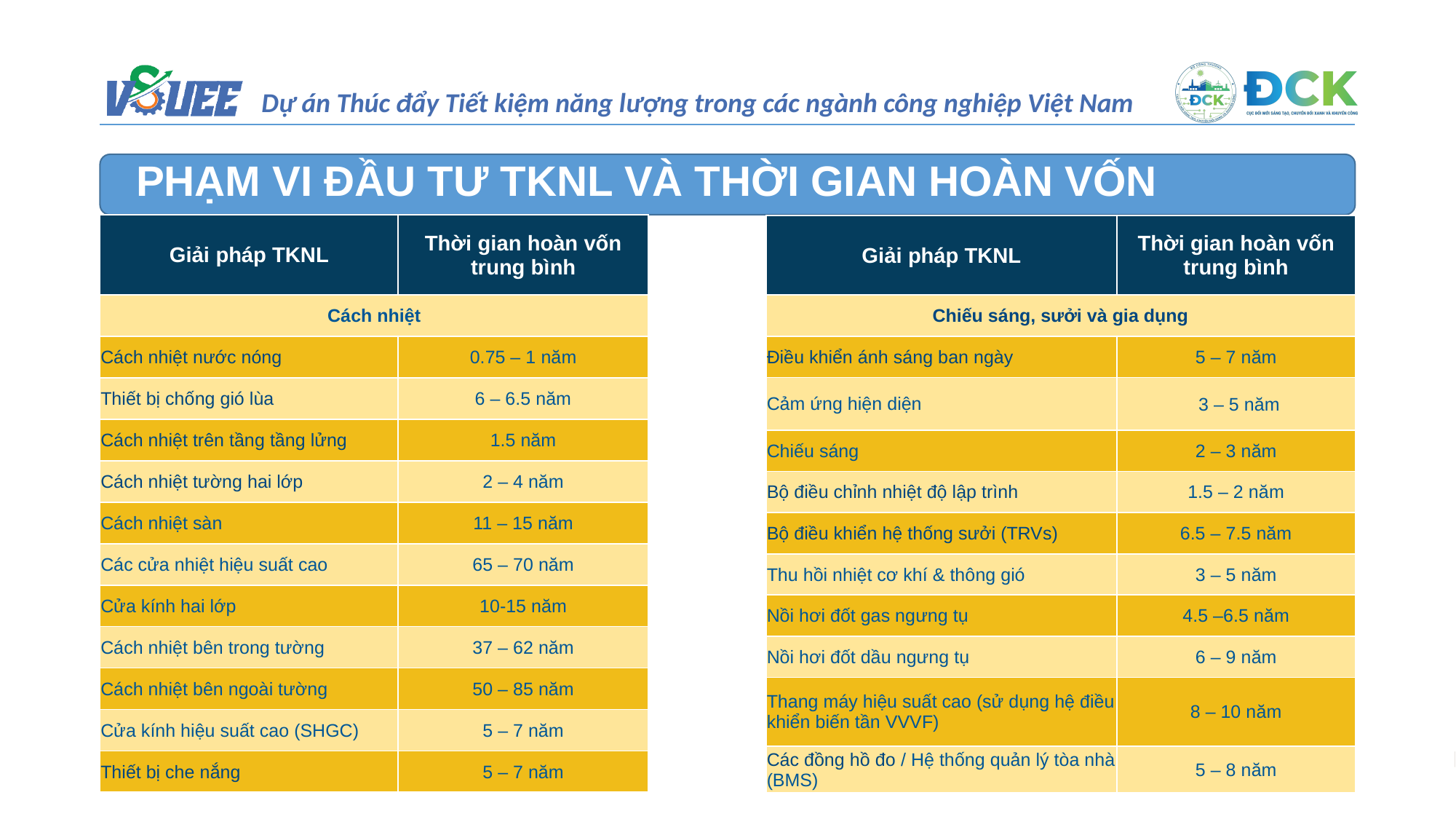

PHẠM VI ĐẦU TƯ TKNL VÀ THỜI GIAN HOÀN VỐN
| Giải pháp TKNL | Thời gian hoàn vốn trung bình |
| --- | --- |
| Cách nhiệt |  |
| Cách nhiệt nước nóng | 0.75 – 1 năm |
| Thiết bị chống gió lùa | 6 – 6.5 năm |
| Cách nhiệt trên tầng tầng lửng | 1.5 năm |
| Cách nhiệt tường hai lớp | 2 – 4 năm |
| Cách nhiệt sàn | 11 – 15 năm |
| Các cửa nhiệt hiệu suất cao | 65 – 70 năm |
| Cửa kính hai lớp | 10-15 năm |
| Cách nhiệt bên trong tường | 37 – 62 năm |
| Cách nhiệt bên ngoài tường | 50 – 85 năm |
| Cửa kính hiệu suất cao (SHGC) | 5 – 7 năm |
| Thiết bị che nắng | 5 – 7 năm |
| Giải pháp TKNL | Thời gian hoàn vốn trung bình |
| --- | --- |
| Chiếu sáng, sưởi và gia dụng |  |
| Điều khiển ánh sáng ban ngày | 5 – 7 năm |
| Cảm ứng hiện diện | 3 – 5 năm |
| Chiếu sáng | 2 – 3 năm |
| Bộ điều chỉnh nhiệt độ lập trình | 1.5 – 2 năm |
| Bộ điều khiển hệ thống sưởi (TRVs) | 6.5 – 7.5 năm |
| Thu hồi nhiệt cơ khí & thông gió | 3 – 5 năm |
| Nồi hơi đốt gas ngưng tụ | 4.5 –6.5 năm |
| Nồi hơi đốt dầu ngưng tụ | 6 – 9 năm |
| Thang máy hiệu suất cao (sử dụng hệ điều khiển biến tần VVVF) | 8 – 10 năm |
| Các đồng hồ đo / Hệ thống quản lý tòa nhà (BMS) | 5 – 8 năm |